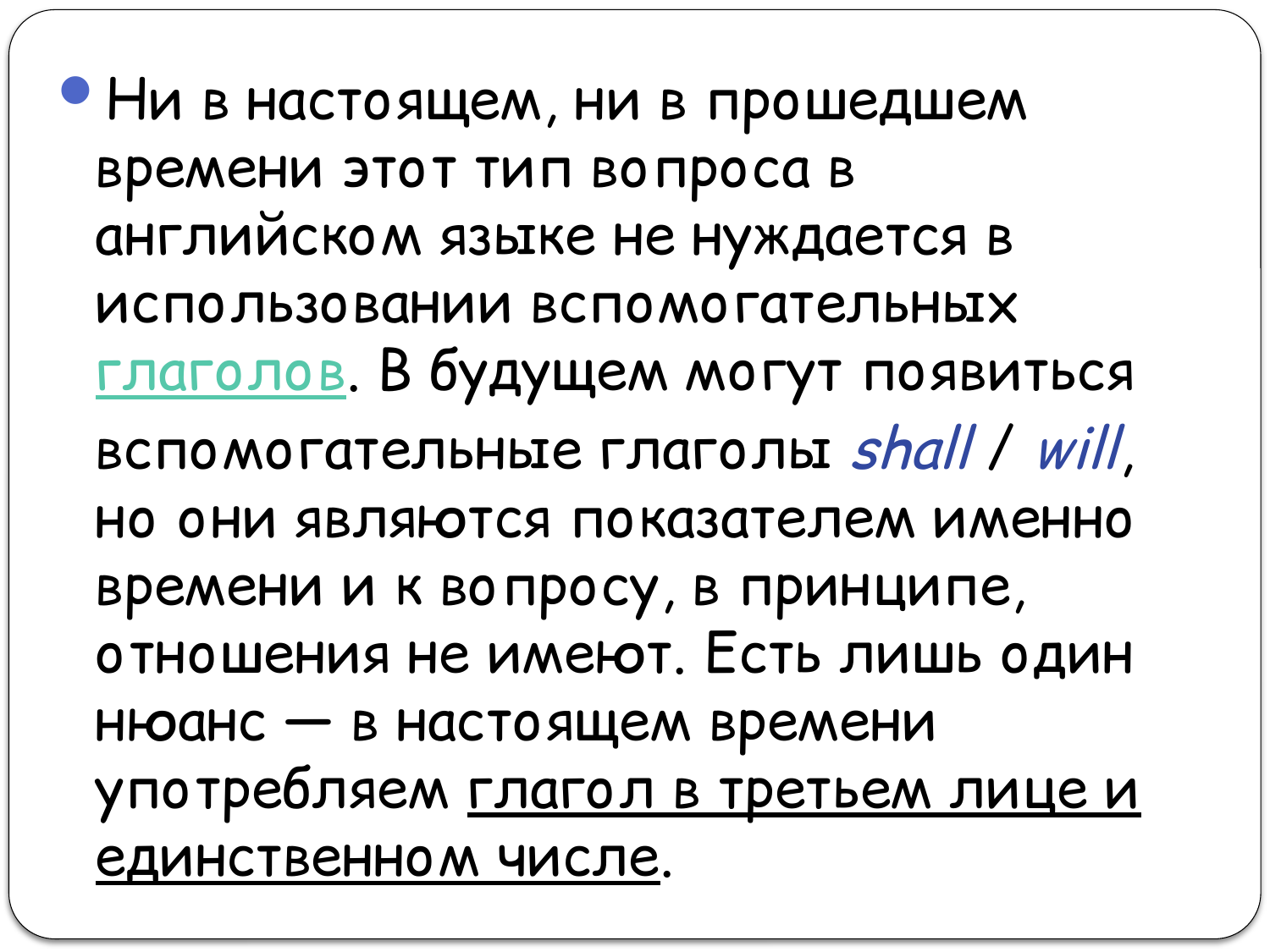

Ни в настоящем, ни в прошедшем времени этот тип вопроса в английском языке не нуждается в использовании вспомогательных глаголов. В будущем могут появиться вспомогательные глаголы shall / will, но они являются показателем именно времени и к вопросу, в принципе, отношения не имеют. Есть лишь один нюанс — в настоящем времени употребляем глагол в третьем лице и единственном числе.